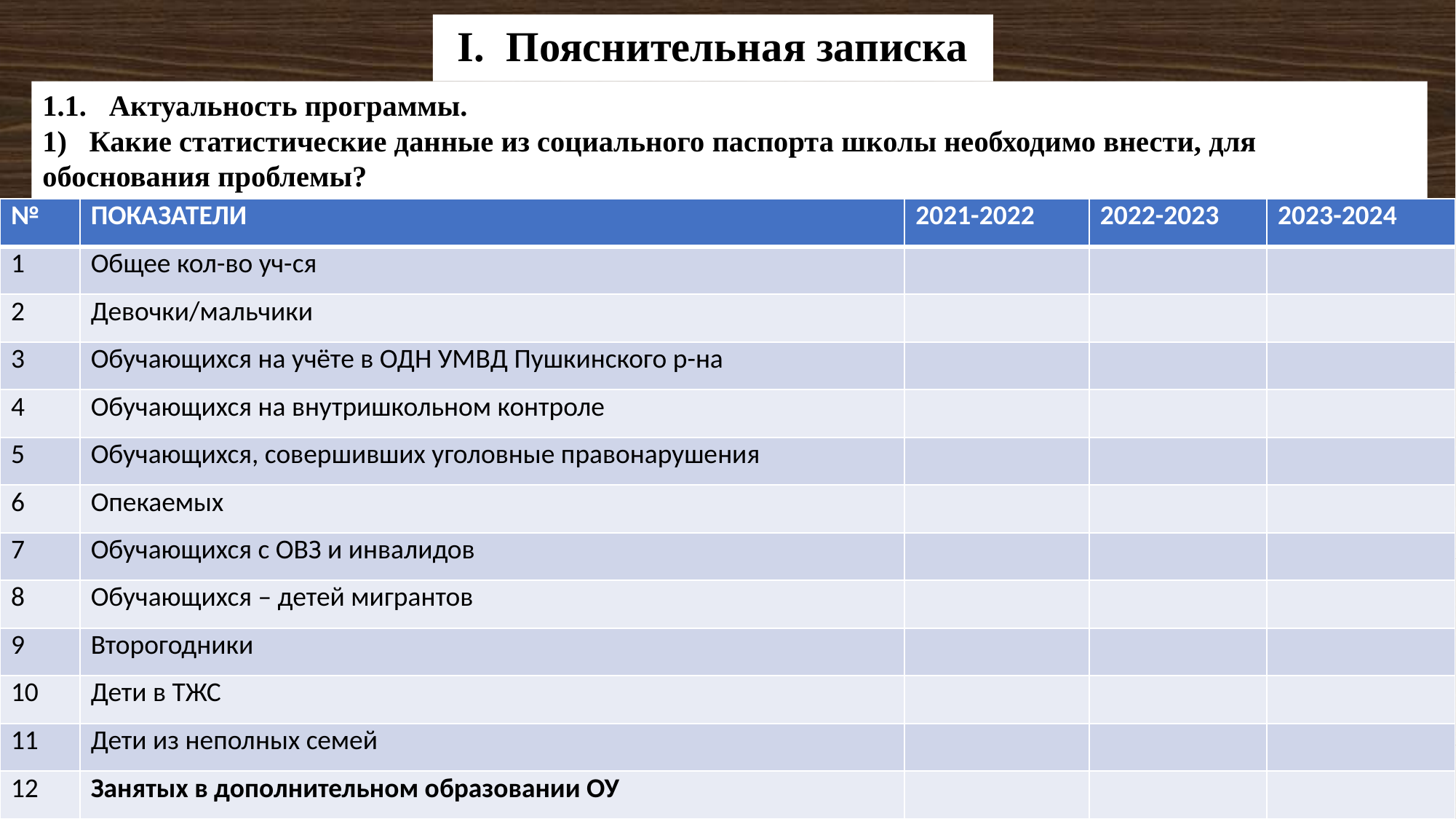

# I.  Пояснительная записка
1.1.   Актуальность программы.
1)   Какие статистические данные из социального паспорта школы необходимо внести, для обоснования проблемы?

| № | ПОКАЗАТЕЛИ | 2021-2022 | 2022-2023 | 2023-2024 |
| --- | --- | --- | --- | --- |
| 1 | Общее кол-во уч-ся |  |  |  |
| 2 | Девочки/мальчики |  |  |  |
| 3 | Обучающихся на учёте в ОДН УМВД Пушкинского р-на |  |  |  |
| 4 | Обучающихся на внутришкольном контроле |  |  |  |
| 5 | Обучающихся, совершивших уголовные правонарушения |  |  |  |
| 6 | Опекаемых |  |  |  |
| 7 | Обучающихся с ОВЗ и инвалидов |  |  |  |
| 8 | Обучающихся – детей мигрантов |  |  |  |
| 9 | Второгодники |  |  |  |
| 10 | Дети в ТЖС |  |  |  |
| 11 | Дети из неполных семей |  |  |  |
| 12 | Занятых в дополнительном образовании ОУ |  |  |  |